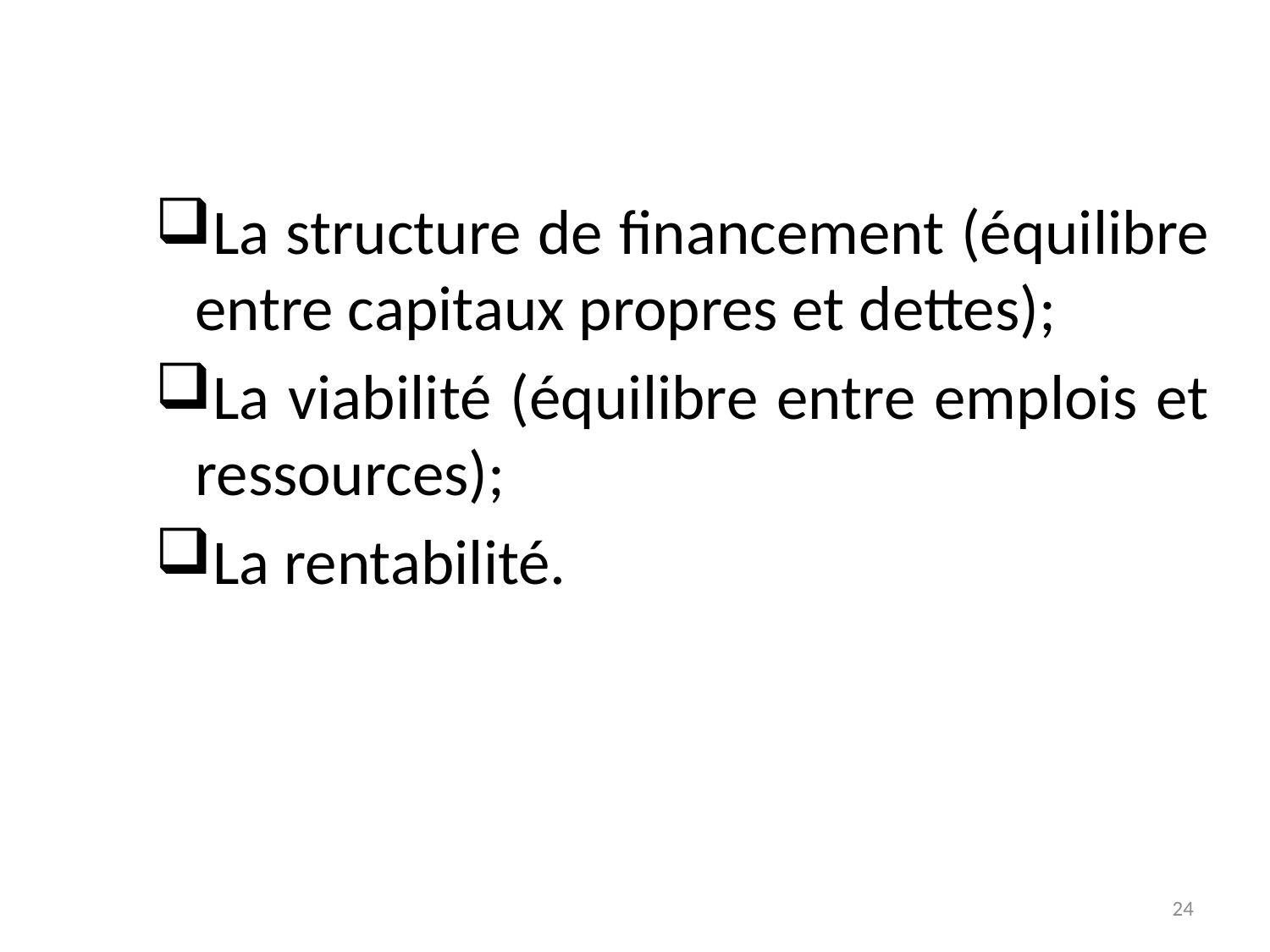

La structure de financement (équilibre entre capitaux propres et dettes);
La viabilité (équilibre entre emplois et ressources);
La rentabilité.

24